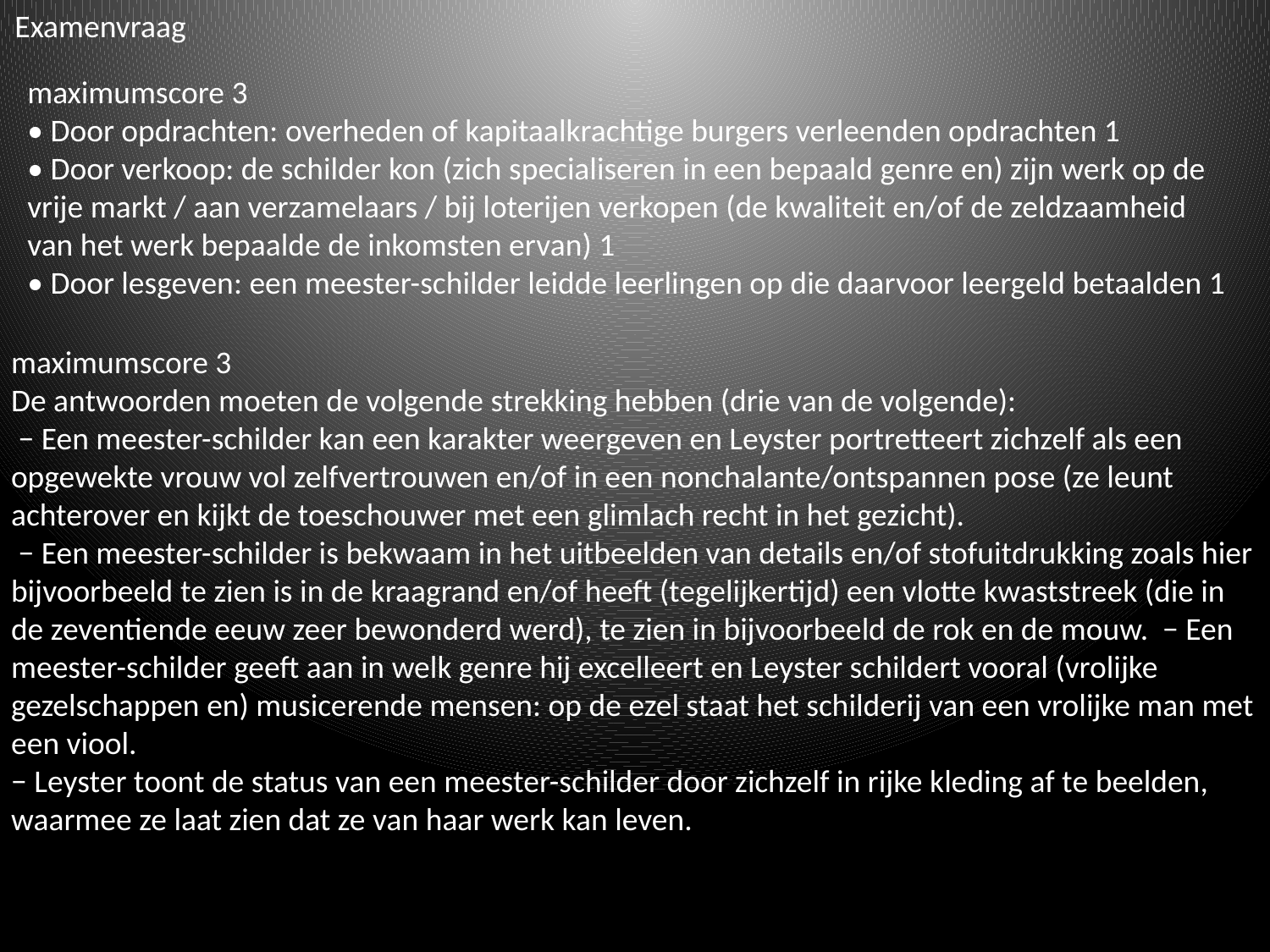

Examenvraag
maximumscore 3
• Door opdrachten: overheden of kapitaalkrachtige burgers verleenden opdrachten 1
• Door verkoop: de schilder kon (zich specialiseren in een bepaald genre en) zijn werk op de vrije markt / aan verzamelaars / bij loterijen verkopen (de kwaliteit en/of de zeldzaamheid van het werk bepaalde de inkomsten ervan) 1
• Door lesgeven: een meester-schilder leidde leerlingen op die daarvoor leergeld betaalden 1

maximumscore 3
De antwoorden moeten de volgende strekking hebben (drie van de volgende):
 − Een meester-schilder kan een karakter weergeven en Leyster portretteert zichzelf als een opgewekte vrouw vol zelfvertrouwen en/of in een nonchalante/ontspannen pose (ze leunt achterover en kijkt de toeschouwer met een glimlach recht in het gezicht).
 − Een meester-schilder is bekwaam in het uitbeelden van details en/of stofuitdrukking zoals hier bijvoorbeeld te zien is in de kraagrand en/of heeft (tegelijkertijd) een vlotte kwaststreek (die in de zeventiende eeuw zeer bewonderd werd), te zien in bijvoorbeeld de rok en de mouw.  − Een meester-schilder geeft aan in welk genre hij excelleert en Leyster schildert vooral (vrolijke gezelschappen en) musicerende mensen: op de ezel staat het schilderij van een vrolijke man met een viool.
− Leyster toont de status van een meester-schilder door zichzelf in rijke kleding af te beelden, waarmee ze laat zien dat ze van haar werk kan leven.